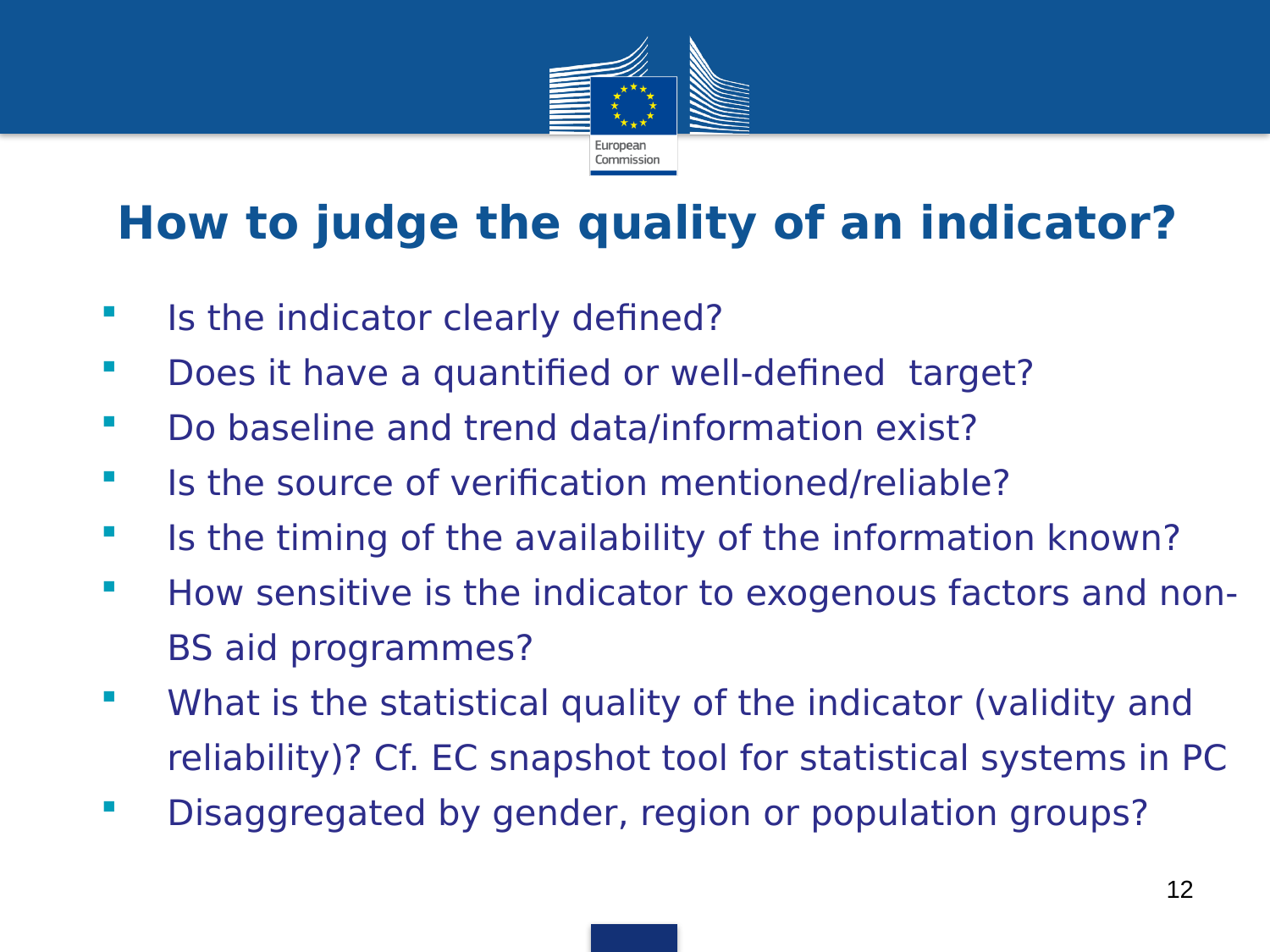

# How to judge the quality of an indicator?
Is the indicator clearly defined?
Does it have a quantified or well-defined  target?
Do baseline and trend data/information exist?
Is the source of verification mentioned/reliable?
Is the timing of the availability of the information known?
How sensitive is the indicator to exogenous factors and non-BS aid programmes?
What is the statistical quality of the indicator (validity and reliability)? Cf. EC snapshot tool for statistical systems in PC
Disaggregated by gender, region or population groups?
12